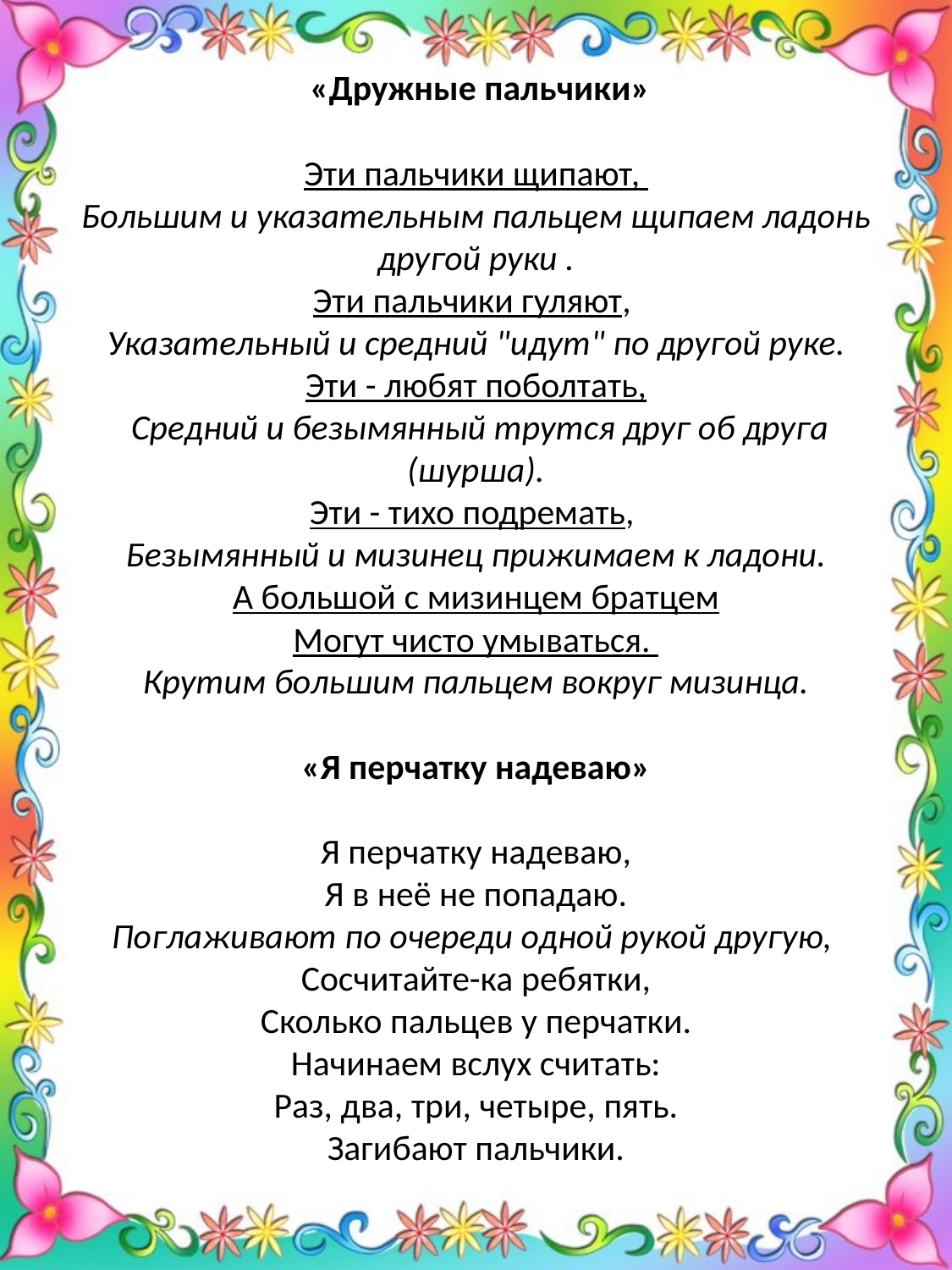

# «Дружные пальчики» Эти пальчики щипают,  Большим и указательным пальцем щипаем ладонь другой руки . Эти пальчики гуляют,  Указательный и средний "идут" по другой руке. Эти - любят поболтать,  Средний и безымянный трутся друг об друга (шурша). Эти - тихо подремать,  Безымянный и мизинец прижимаем к ладони. А большой с мизинцем братцем Могут чисто умываться.  Крутим большим пальцем вокруг мизинца. «Я перчатку надеваю» Я перчатку надеваю, Я в неё не попадаю. Поглаживают по очереди одной рукой другую, Сосчитайте-ка ребятки, Сколько пальцев у перчатки. Начинаем вслух считать: Раз, два, три, четыре, пять. Загибают пальчики.